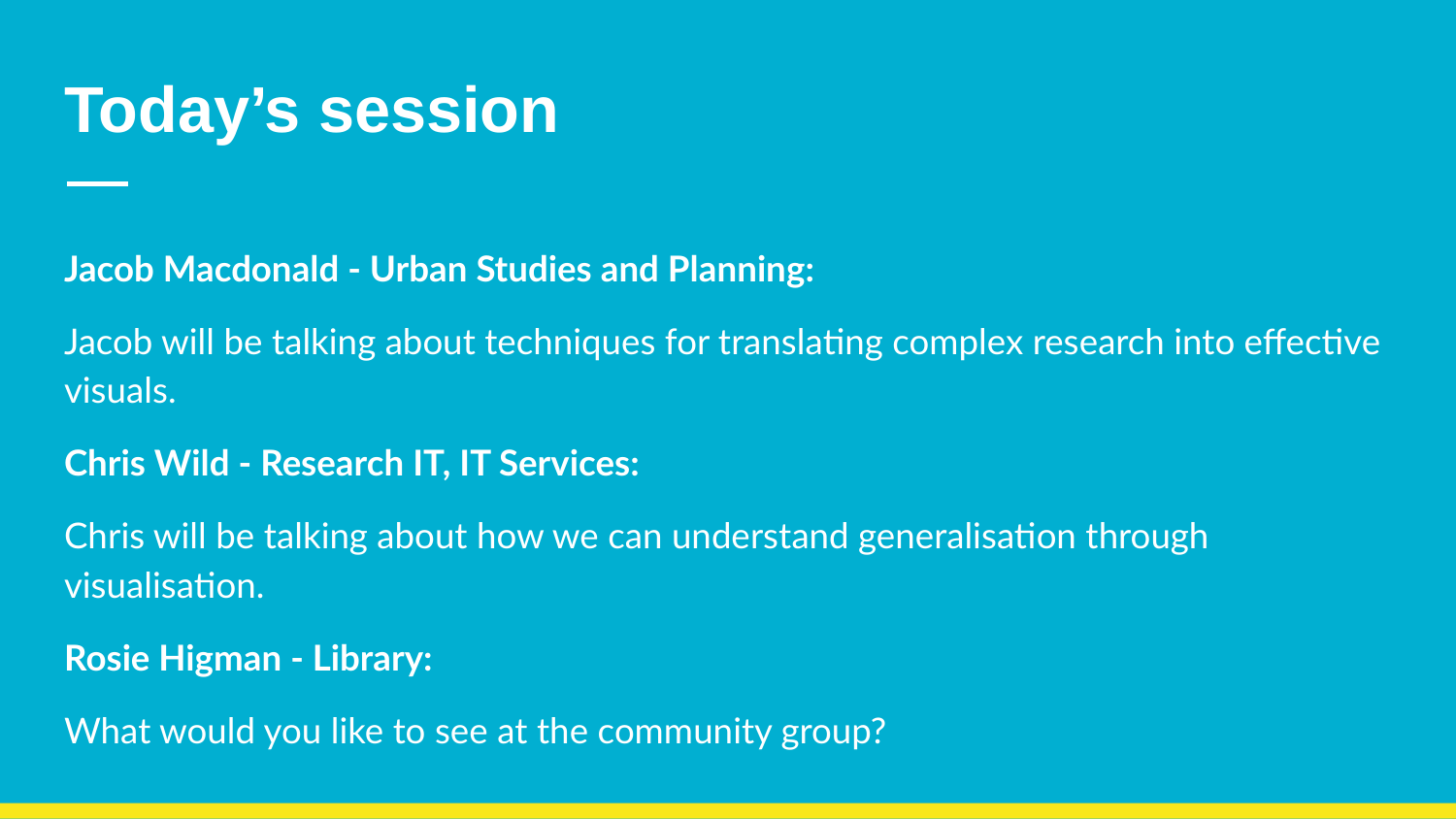

# Today’s session
Jacob Macdonald - Urban Studies and Planning:
Jacob will be talking about techniques for translating complex research into effective visuals.
Chris Wild - Research IT, IT Services:
Chris will be talking about how we can understand generalisation through visualisation.
Rosie Higman - Library:
What would you like to see at the community group?